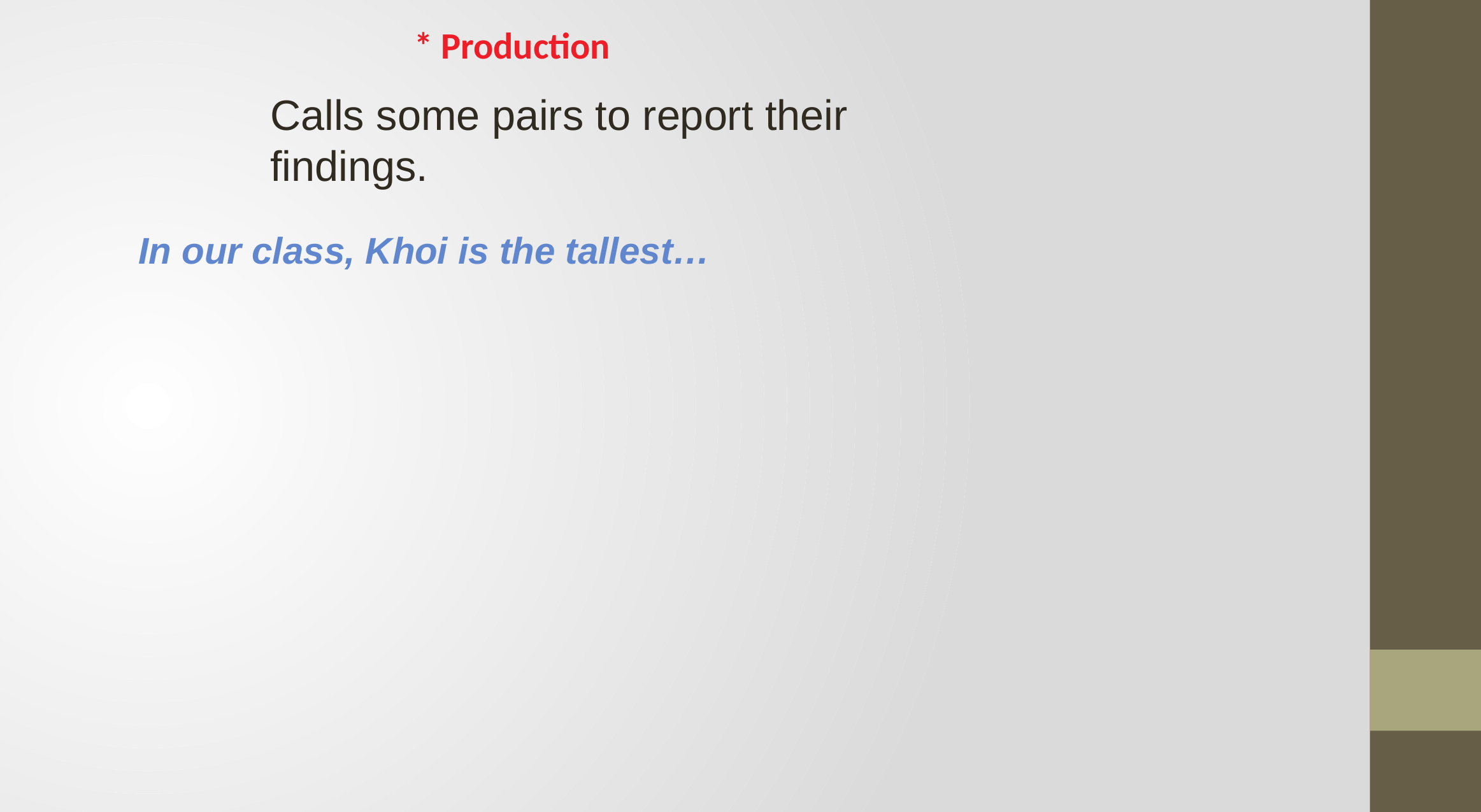

* Production
Calls some pairs to report their findings.
In our class, Khoi is the tallest…